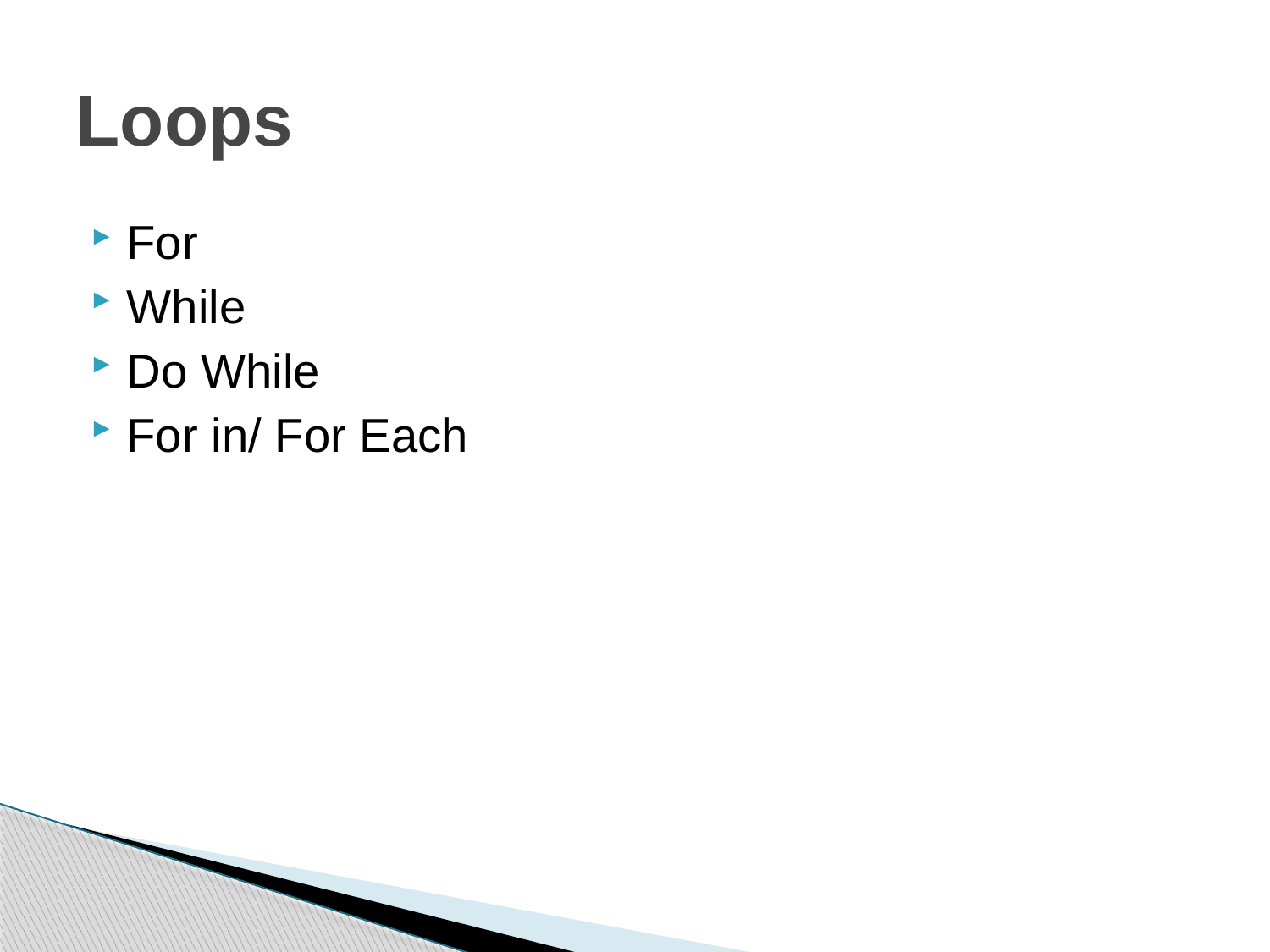

# Loops
For
While
Do While
For in/ For Each